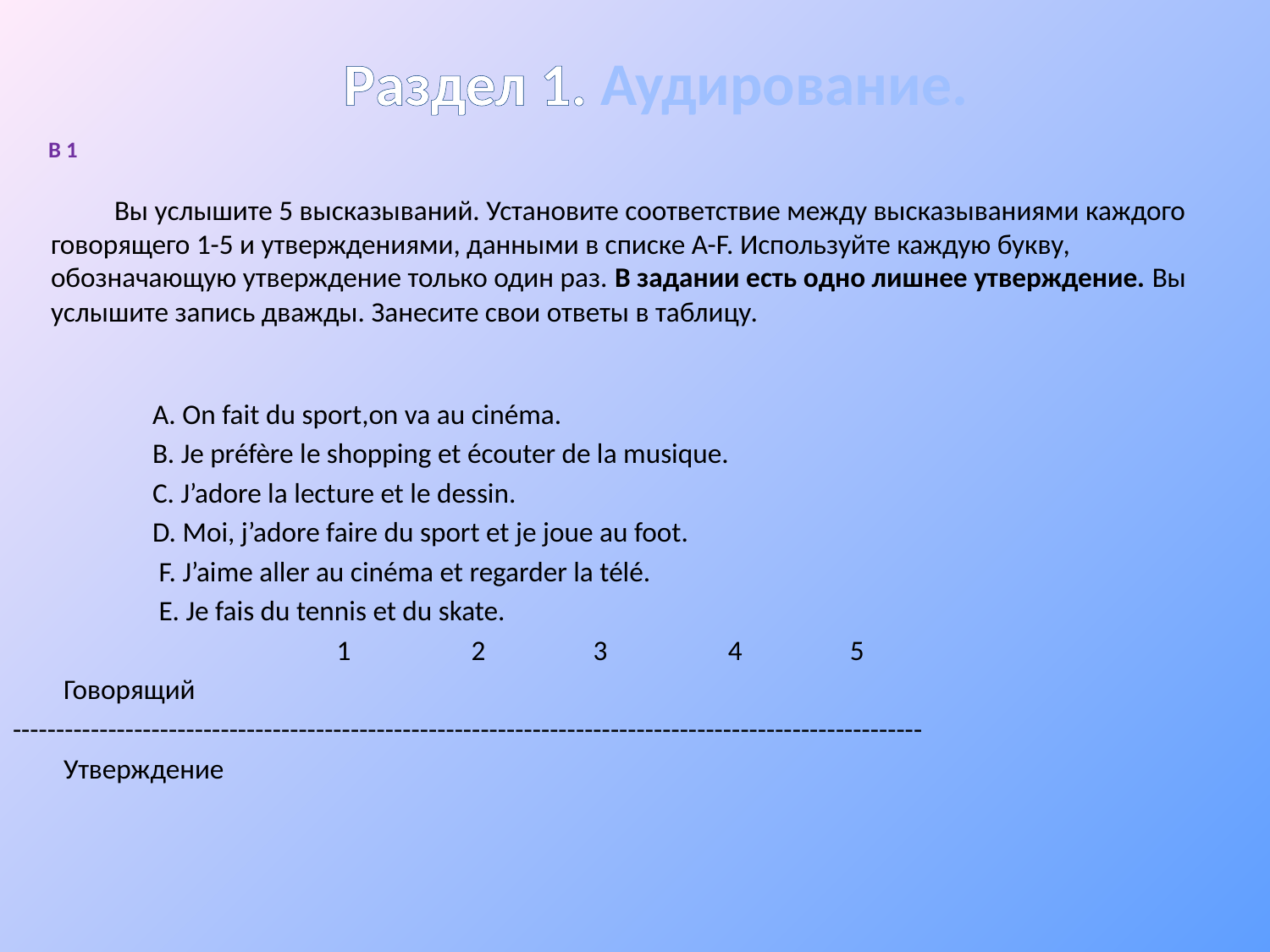

# Раздел 1. Аудирование.
       B 1

                Вы услышите 5 высказываний. Установите соответствие между высказываниями каждого говорящего 1-5 и утверждениями, данными в списке А-F. Используйте каждую букву, обозначающую утверждение только один раз. В задании есть одно лишнее утверждение. Вы услышите запись дважды. Занесите свои ответы в таблицу.

                      A. On fait du sport,on va au cinéma.
                      B. Je préfère le shopping et écouter de la musique.
                      C. J’adore la lecture et le dessin.
                      D. Moi, j’adore faire du sport et je joue au foot.
                       F. J’aime aller au cinéma et regarder la télé.
                       E. Je fais du tennis et du skate.
                                                   1                   2                 3                   4                 5
        Говорящий
---------------------------------------------------------------------------------------------------------
        Утверждение